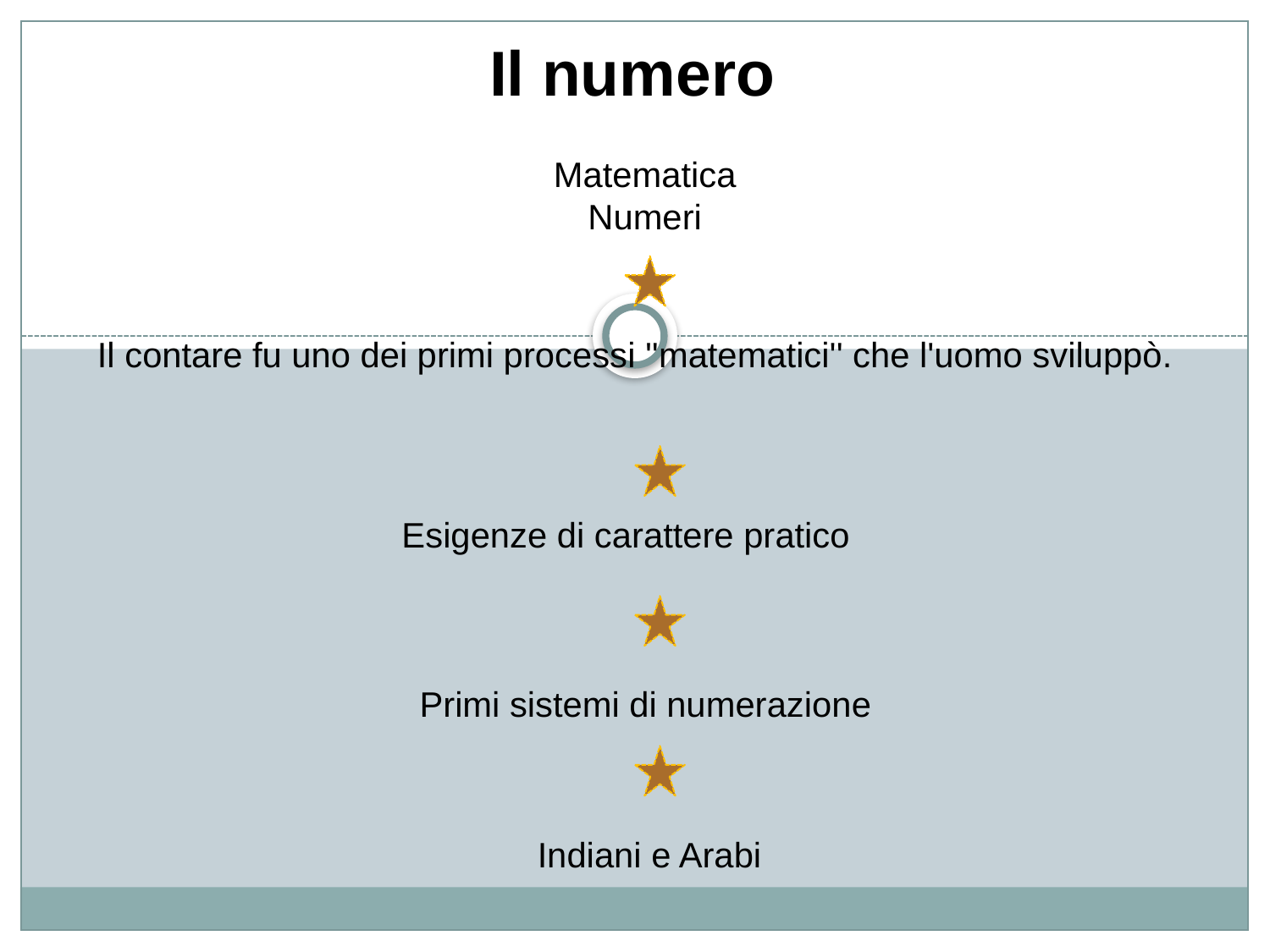

Il numero
Matematica
Numeri

Il contare fu uno dei primi processi ''matematici'' che l'uomo sviluppò.

Esigenze di carattere pratico

Primi sistemi di numerazione

Indiani e Arabi